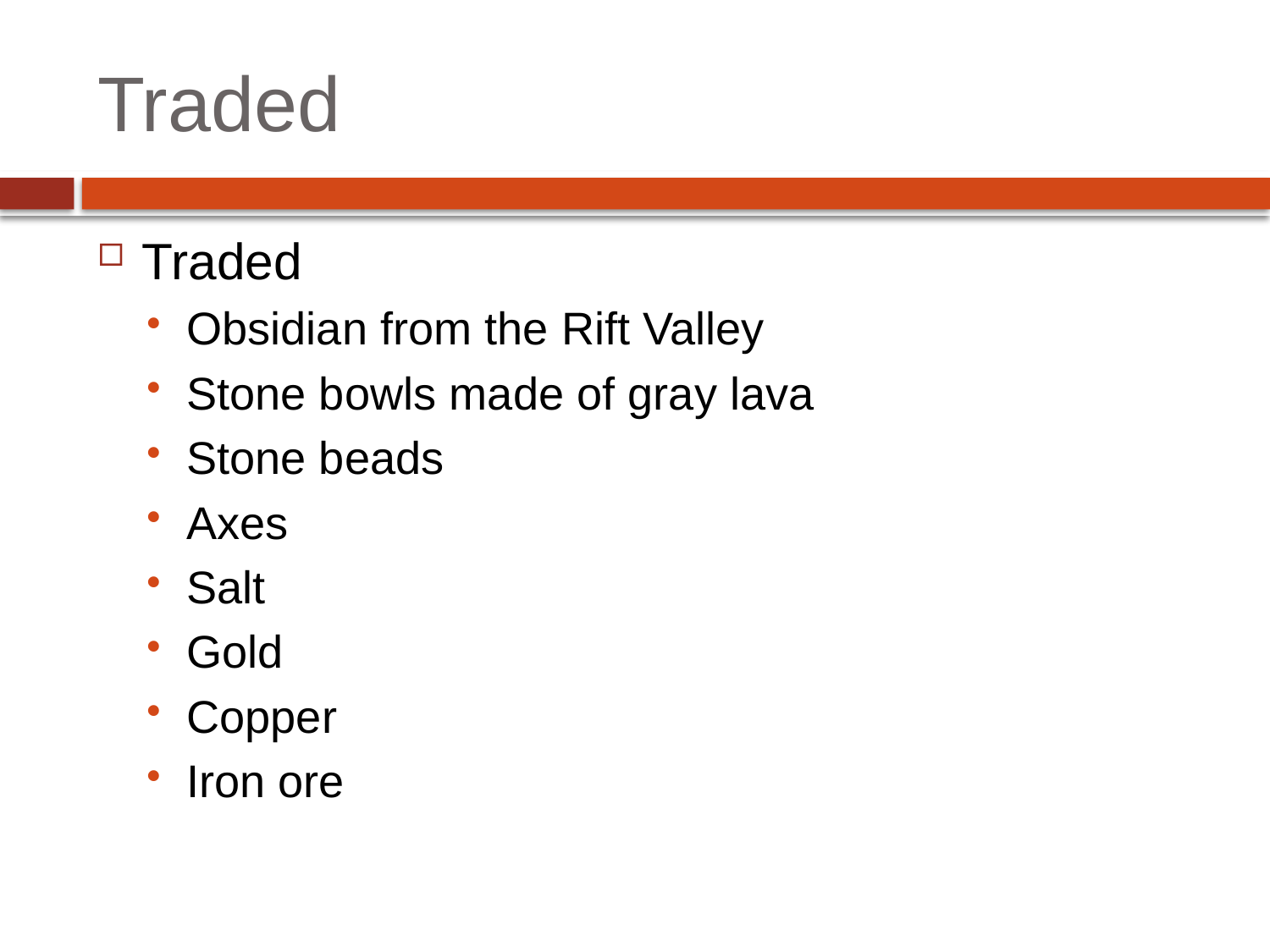

# Traded
Traded
Obsidian from the Rift Valley
Stone bowls made of gray lava
Stone beads
Axes
Salt
Gold
Copper
Iron ore